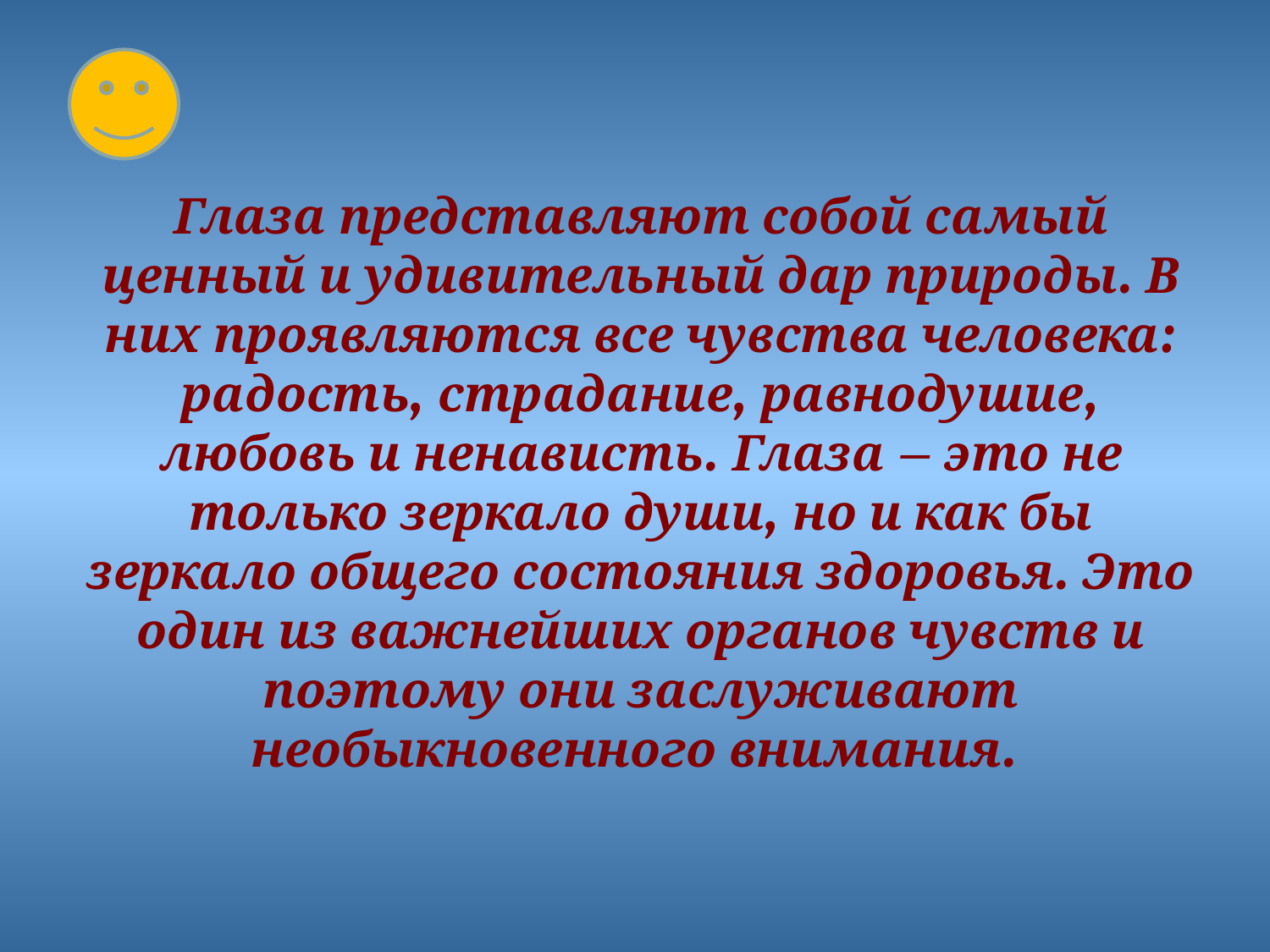

# Глаза представляют собой самый ценный и удивительный дар природы. В них проявляются все чувства человека: радость, страдание, равнодушие, любовь и ненависть. Глаза – это не только зеркало души, но и как бы зеркало общего состояния здоровья. Это один из важнейших органов чувств и поэтому они заслуживают необыкновенного внимания.